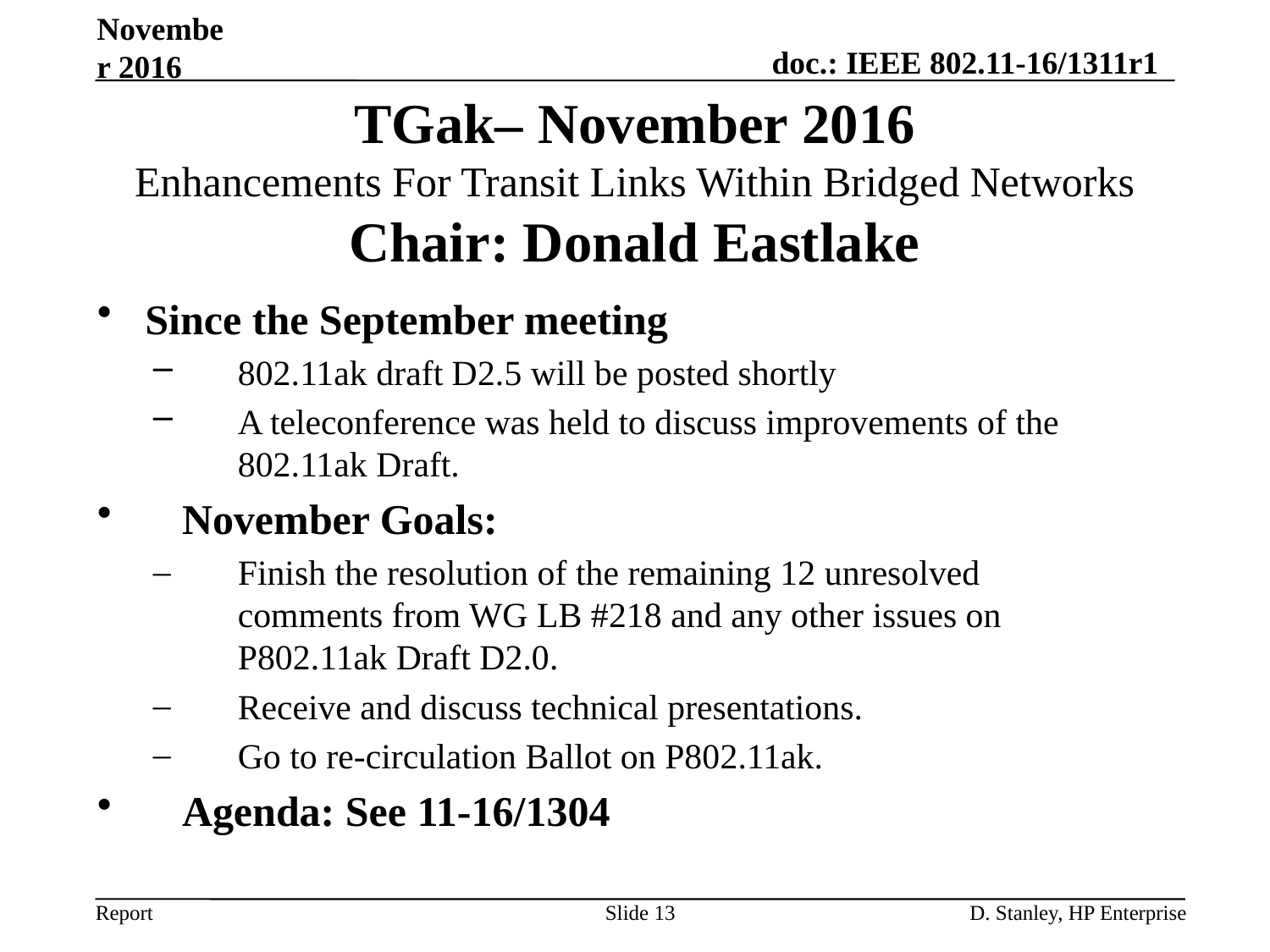

November 2016
# TGak– November 2016 Enhancements For Transit Links Within Bridged Networks Chair: Donald Eastlake
Since the September meeting
802.11ak draft D2.5 will be posted shortly
A teleconference was held to discuss improvements of the 802.11ak Draft.
November Goals:
Finish the resolution of the remaining 12 unresolved comments from WG LB #218 and any other issues on P802.11ak Draft D2.0.
Receive and discuss technical presentations.
Go to re-circulation Ballot on P802.11ak.
Agenda: See 11-16/1304

Slide 13
D. Stanley, HP Enterprise